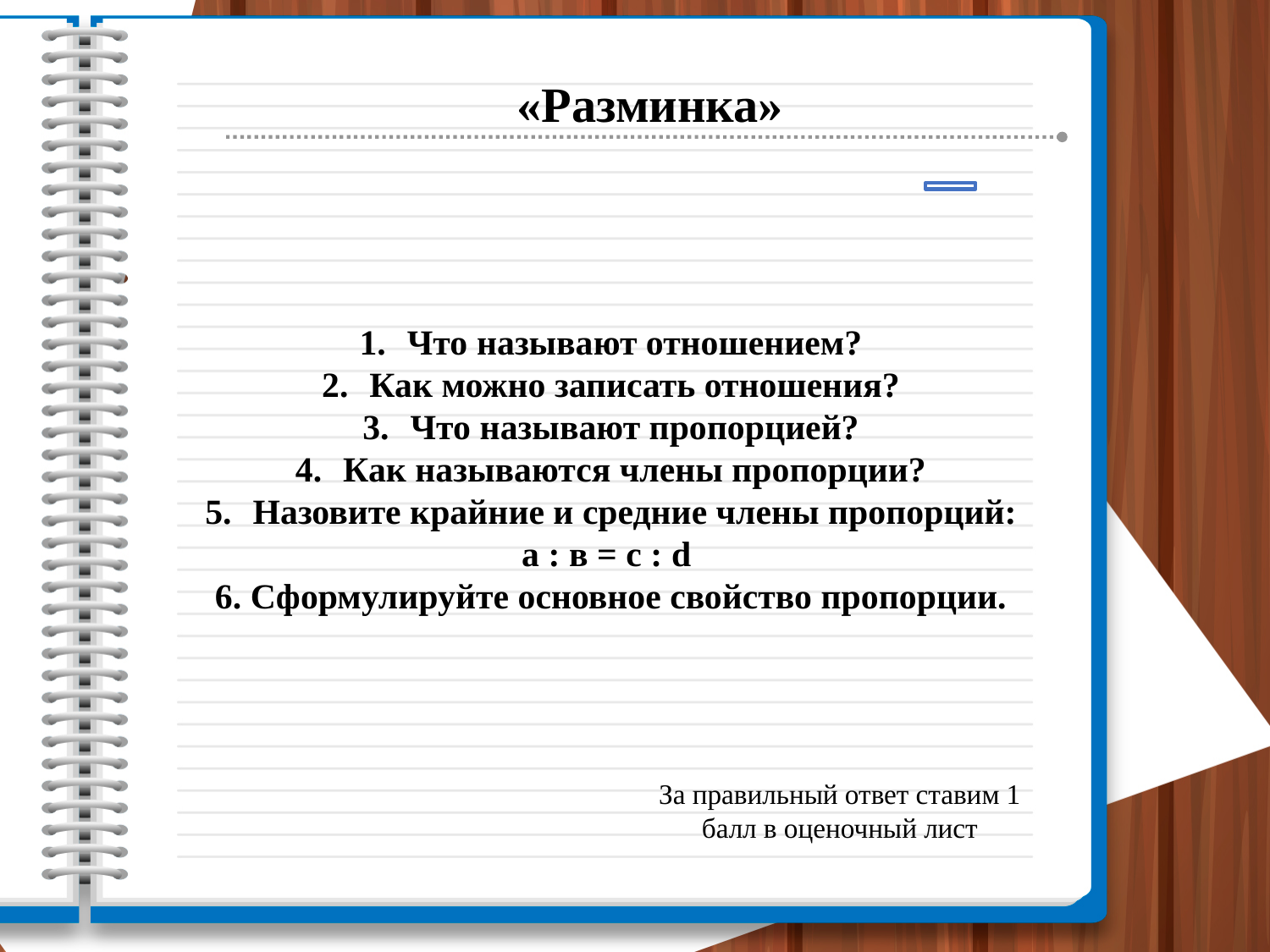

«Разминка»

Что называют отношением?
Как можно записать отношения?
Что называют пропорцией?
Как называются члены пропорции?
Назовите крайние и средние члены пропорций:
а : в = с : d
6. Сформулируйте основное свойство пропорции.

За правильный ответ ставим 1 балл в оценочный лист